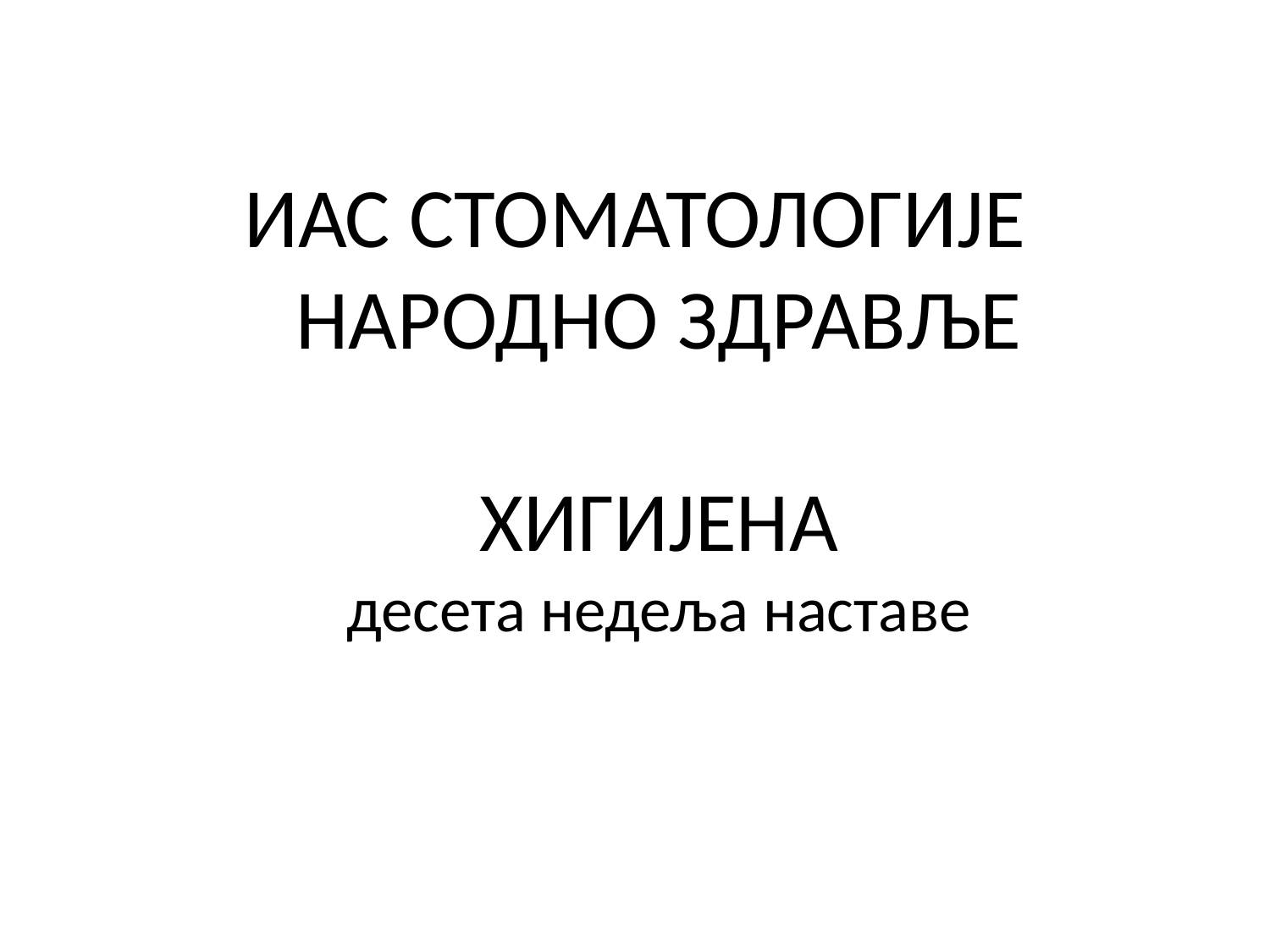

ИАС СТОМАТОЛОГИЈЕ
НАРОДНО ЗДРАВЉЕ
ХИГИЈЕНА
десета недеља наставе